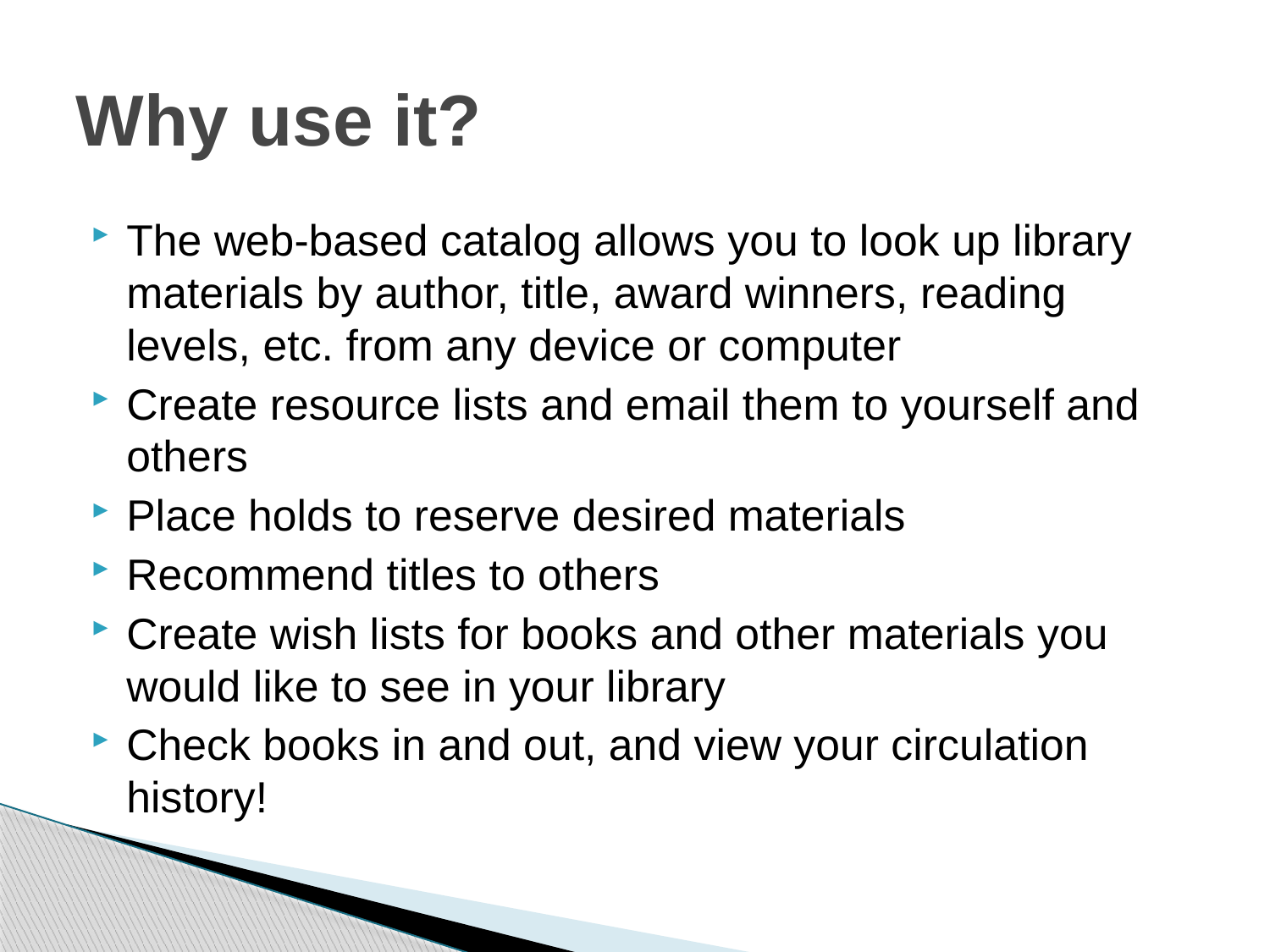

# Why use it?
The web-based catalog allows you to look up library materials by author, title, award winners, reading levels, etc. from any device or computer
Create resource lists and email them to yourself and others
Place holds to reserve desired materials
Recommend titles to others
Create wish lists for books and other materials you would like to see in your library
Check books in and out, and view your circulation history!